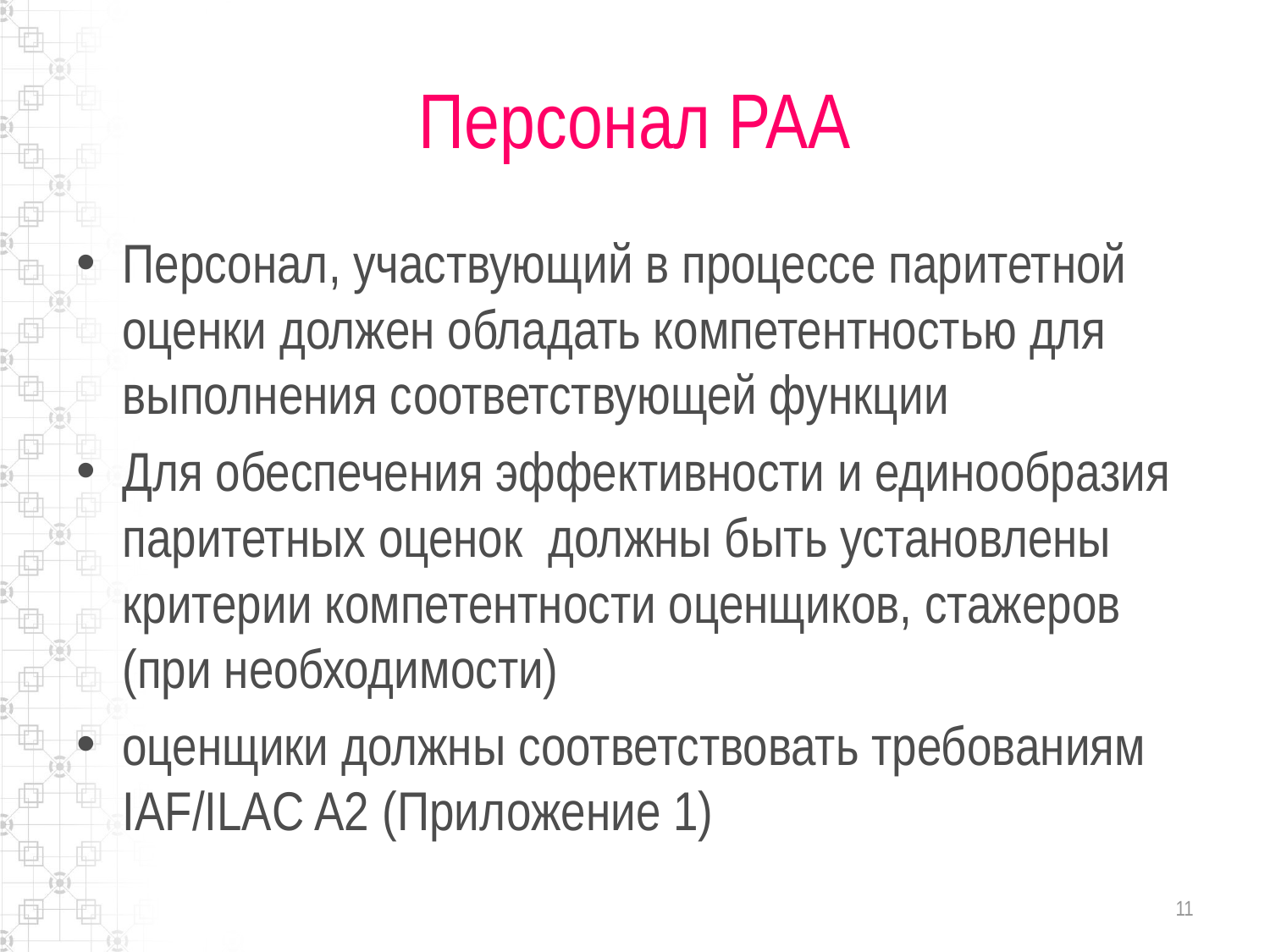

# Персонал РАА
Персонал, участвующий в процессе паритетной оценки должен обладать компетентностью для выполнения соответствующей функции
Для обеспечения эффективности и единообразия паритетных оценок  должны быть установлены критерии компетентности оценщиков, стажеров (при необходимости)
оценщики должны соответствовать требованиям IAF/ILAC A2 (Приложение 1)
11